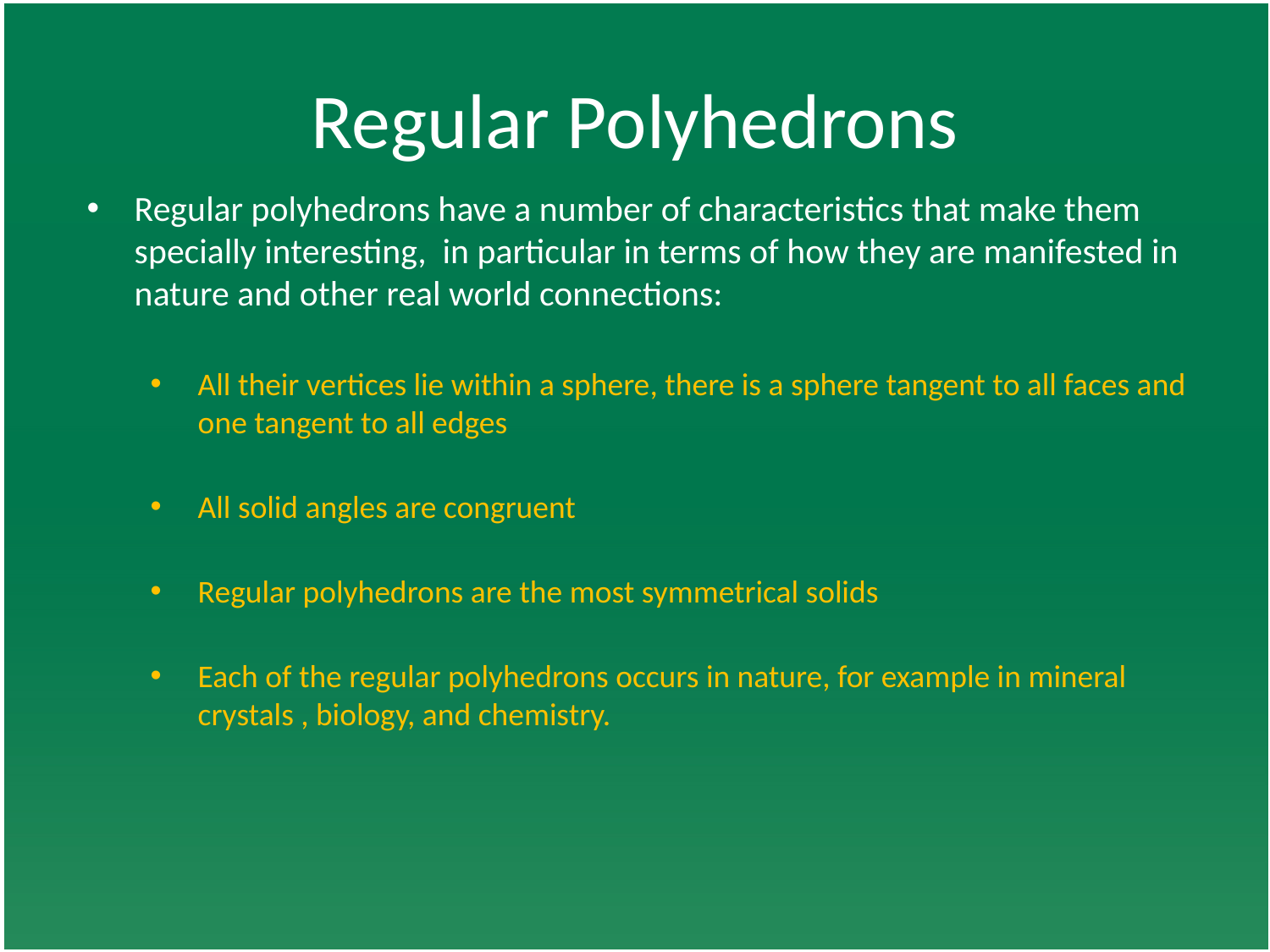

# Regular Polyhedrons
Regular polyhedrons have a number of characteristics that make them specially interesting,  in particular in terms of how they are manifested in nature and other real world connections:

All their vertices lie within a sphere, there is a sphere tangent to all faces and one tangent to all edges

All solid angles are congruent

Regular polyhedrons are the most symmetrical solids

Each of the regular polyhedrons occurs in nature, for example in mineral crystals , biology, and chemistry.